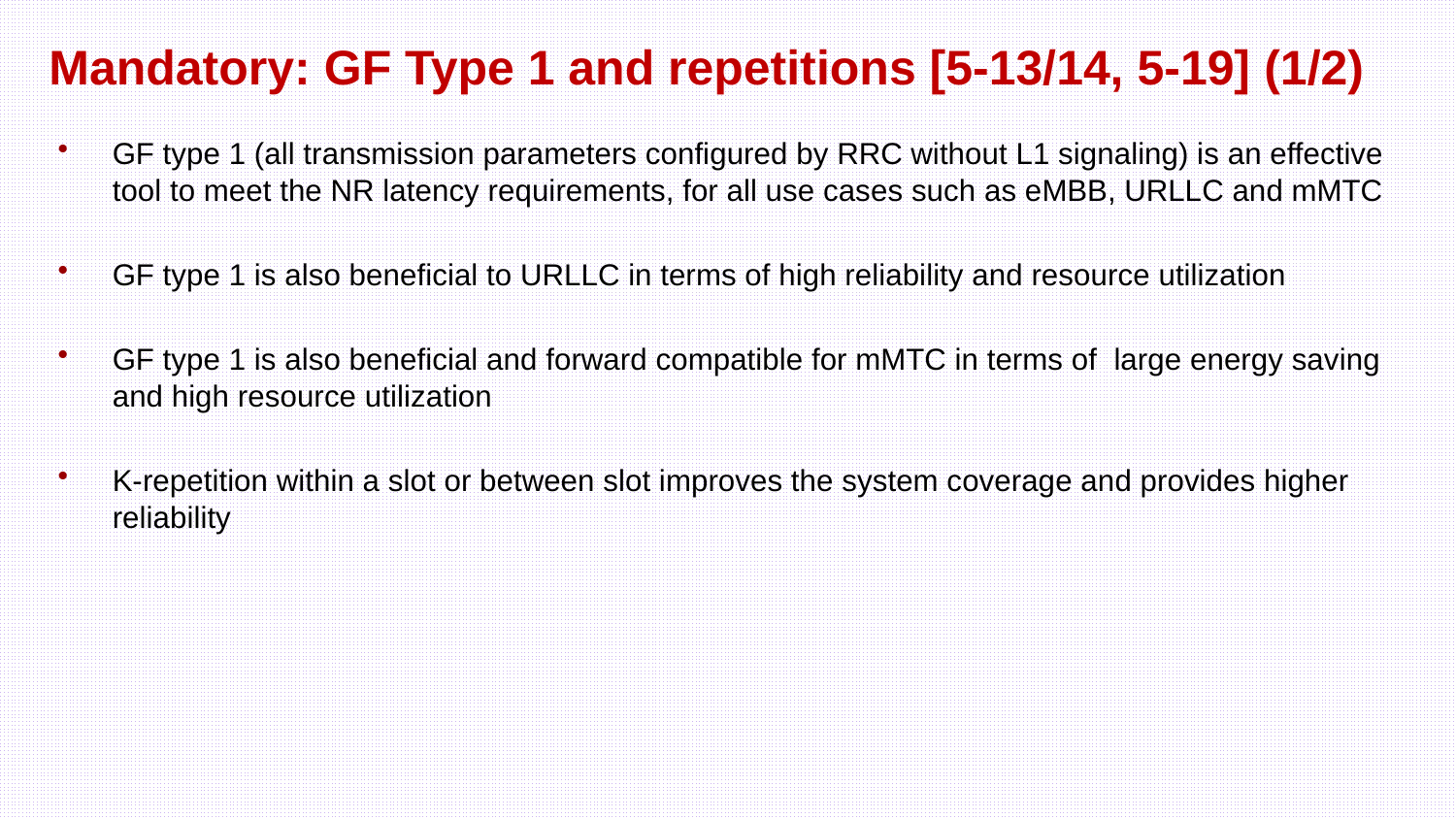

# Mandatory: GF Type 1 and repetitions [5-13/14, 5-19] (1/2)

GF type 1 (all transmission parameters configured by RRC without L1 signaling) is an effective tool to meet the NR latency requirements, for all use cases such as eMBB, URLLC and mMTC

GF type 1 is also beneficial to URLLC in terms of high reliability and resource utilization

GF type 1 is also beneficial and forward compatible for mMTC in terms of  large energy saving and high resource utilization

K-repetition within a slot or between slot improves the system coverage and provides higher reliability